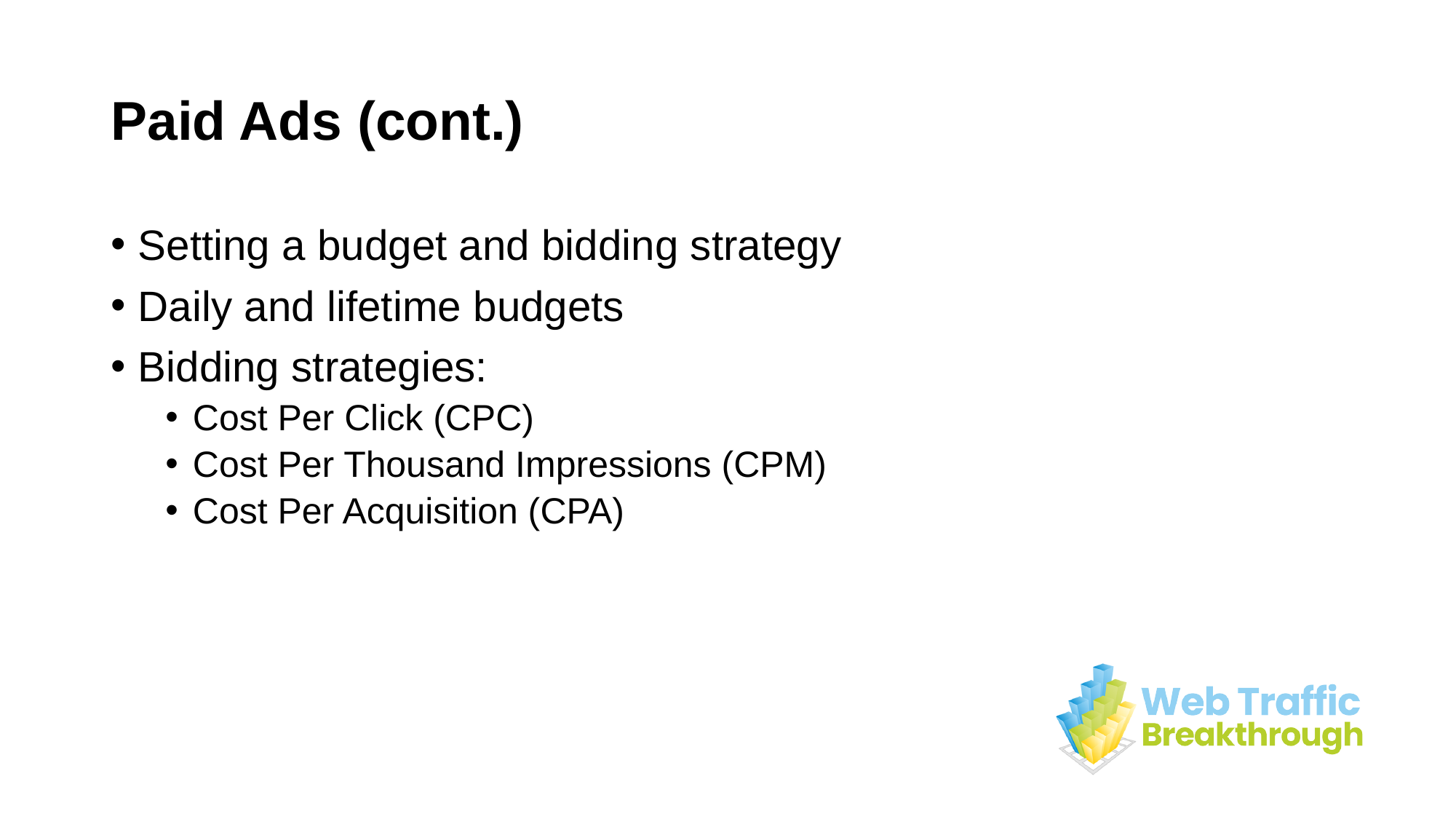

# Paid Ads (cont.)
Setting a budget and bidding strategy
Daily and lifetime budgets
Bidding strategies:
Cost Per Click (CPC)
Cost Per Thousand Impressions (CPM)
Cost Per Acquisition (CPA)